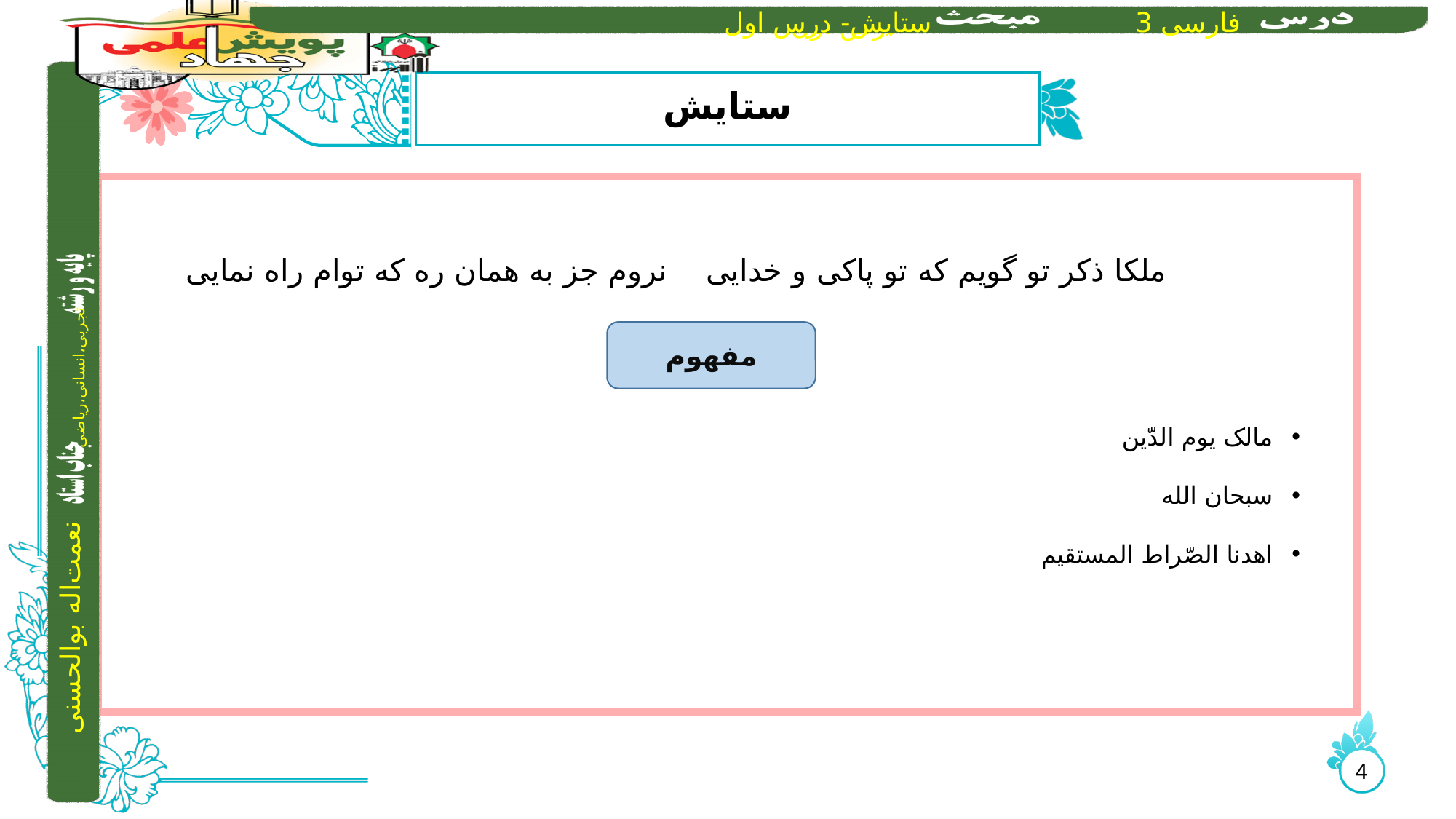

# ستایش
 ملکا ذکر تو گویم که تو پاکی و خدایی    نروم جز به همان ره که توام راه نمایی

مالک یوم­ الدّین
سبحان ­الله
اهدنا الصّراط المستقیم